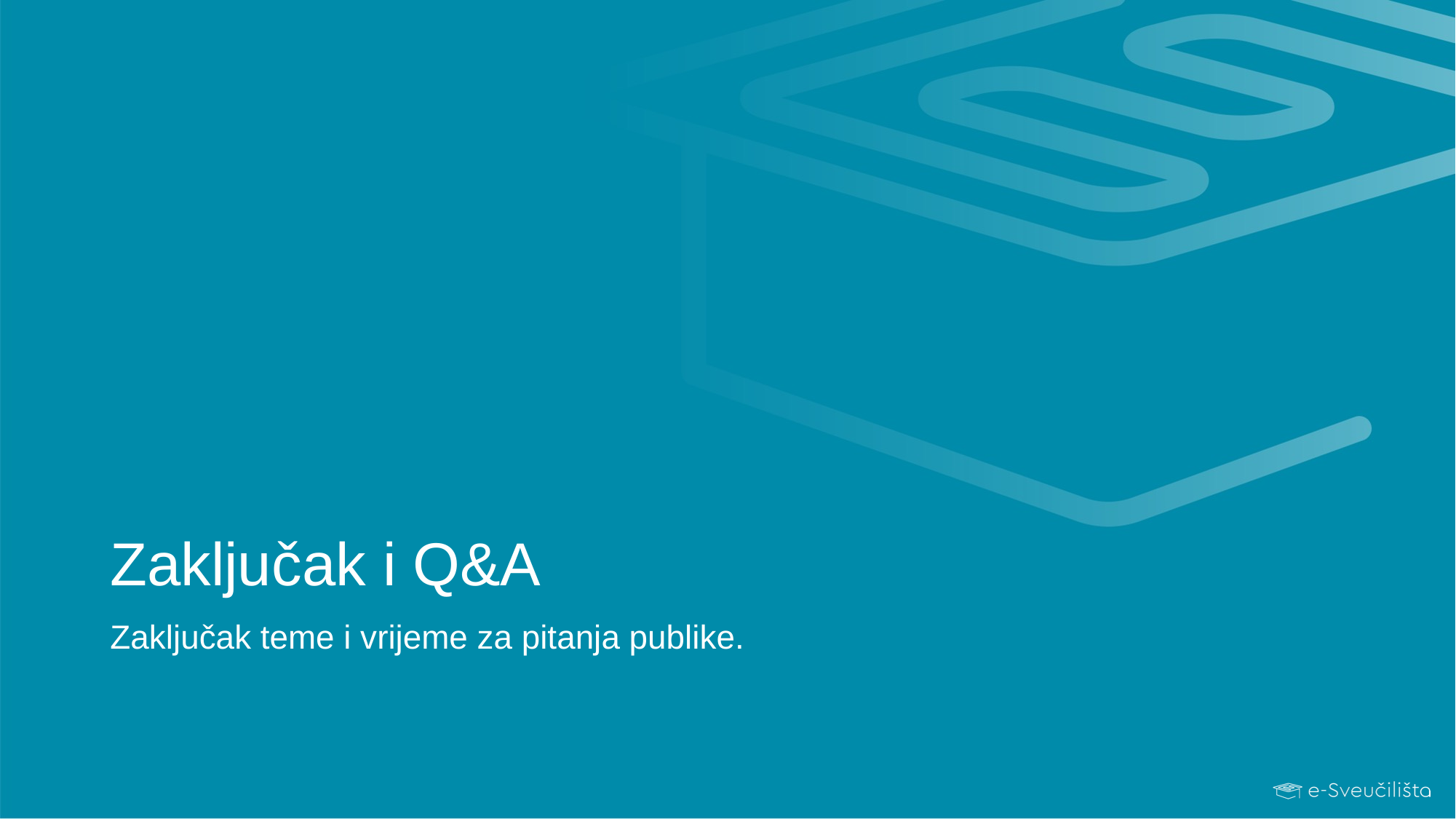

# Zaključak i Q&A
Zaključak teme i vrijeme za pitanja publike.